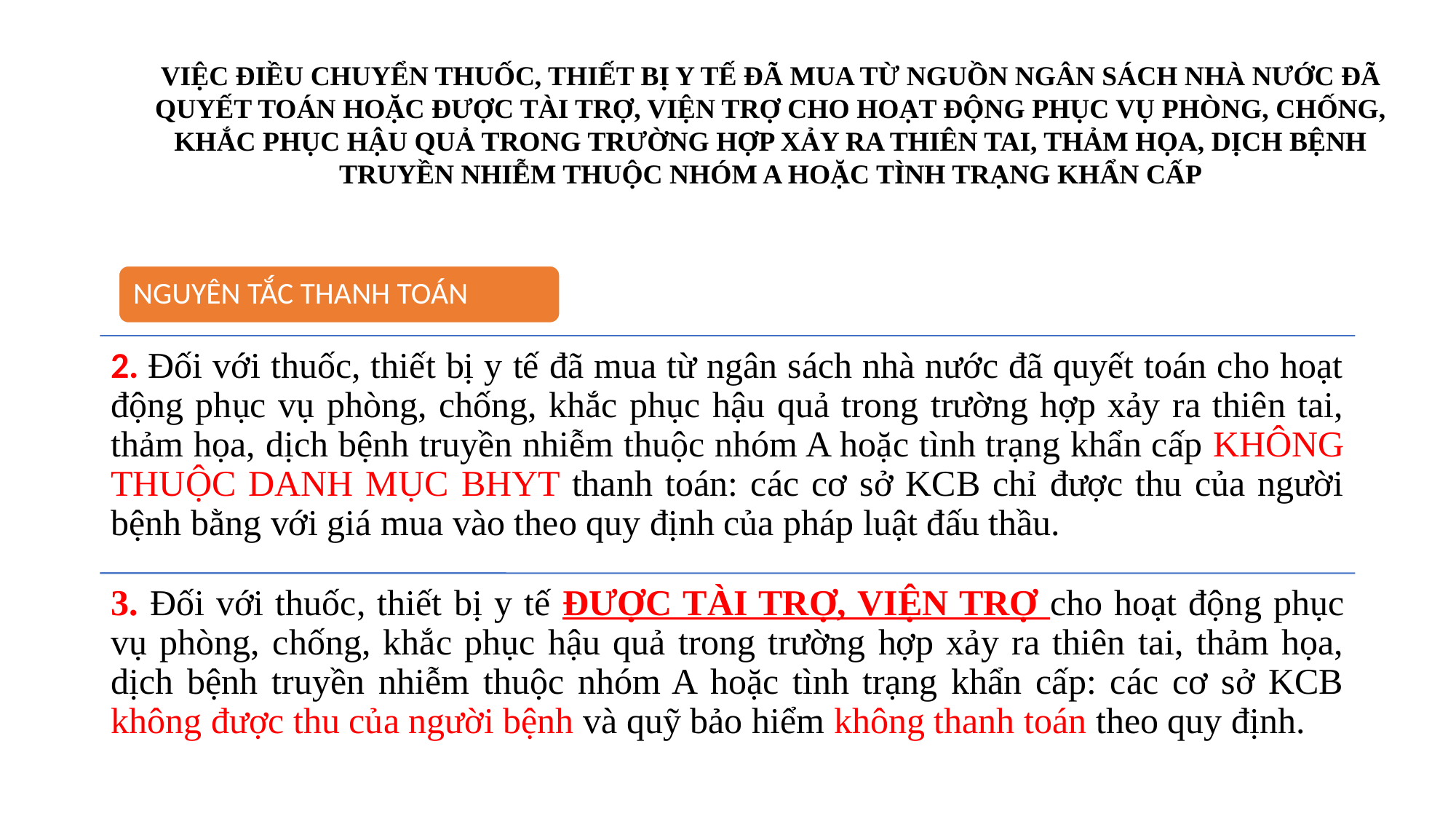

VIỆC ĐIỀU CHUYỂN THUỐC, THIẾT BỊ Y TẾ ĐÃ MUA TỪ NGUỒN NGÂN SÁCH NHÀ NƯỚC ĐÃ QUYẾT TOÁN HOẶC ĐƯỢC TÀI TRỢ, VIỆN TRỢ CHO HOẠT ĐỘNG PHỤC VỤ PHÒNG, CHỐNG, KHẮC PHỤC HẬU QUẢ TRONG TRƯỜNG HỢP XẢY RA THIÊN TAI, THẢM HỌA, DỊCH BỆNH TRUYỀN NHIỄM THUỘC NHÓM A HOẶC TÌNH TRẠNG KHẨN CẤP

NGUYÊN TẮC THANH TOÁN
2. Đối với thuốc, thiết bị y tế đã mua từ ngân sách nhà nước đã quyết toán cho hoạt động phục vụ phòng, chống, khắc phục hậu quả trong trường hợp xảy ra thiên tai, thảm họa, dịch bệnh truyền nhiễm thuộc nhóm A hoặc tình trạng khẩn cấp KHÔNG THUỘC DANH MỤC BHYT thanh toán: các cơ sở KCB chỉ được thu của người bệnh bằng với giá mua vào theo quy định của pháp luật đấu thầu.
3. Đối với thuốc, thiết bị y tế ĐƯỢC TÀI TRỢ, VIỆN TRỢ cho hoạt động phục vụ phòng, chống, khắc phục hậu quả trong trường hợp xảy ra thiên tai, thảm họa, dịch bệnh truyền nhiễm thuộc nhóm A hoặc tình trạng khẩn cấp: các cơ sở KCB không được thu của người bệnh và quỹ bảo hiểm không thanh toán theo quy định.